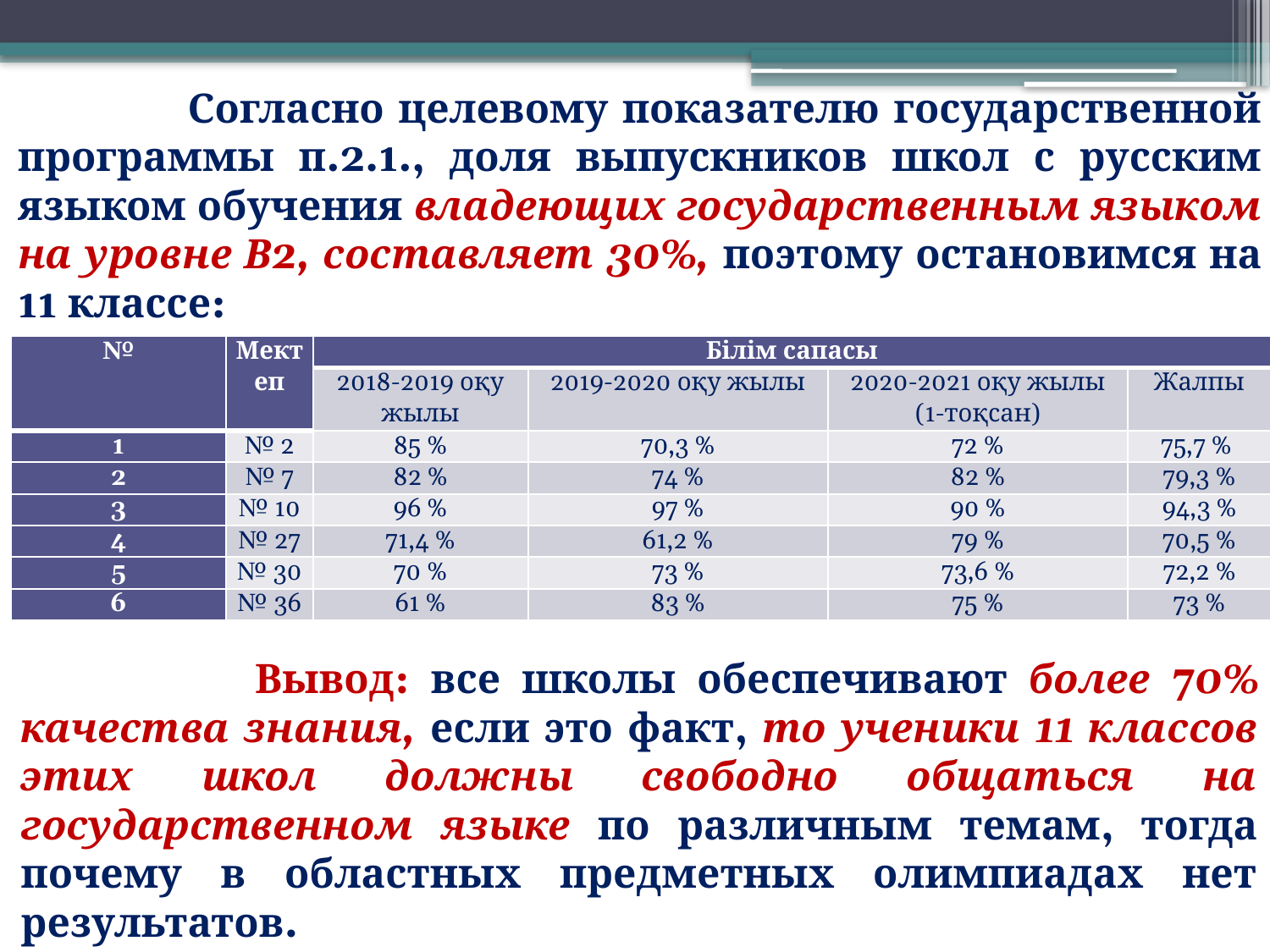

Согласно целевому показателю государственной программы п.2.1., доля выпускников школ с русским языком обучения владеющих государственным языком на уровне В2, составляет 30%, поэтому остановимся на 11 классе:

| № | Мектеп | Білім сапасы |  |  |  |
| --- | --- | --- | --- | --- | --- |
|  |  | 2018-2019 оқу жылы | 2019-2020 оқу жылы | 2020-2021 оқу жылы (1-тоқсан) | Жалпы |
| 1 | № 2 | 85 % | 70,3 % | 72 % | 75,7 % |
| 2 | № 7 | 82 % | 74 % | 82 % | 79,3 % |
| 3 | № 10 | 96 % | 97 % | 90 % | 94,3 % |
| 4 | № 27 | 71,4 % | 61,2 % | 79 % | 70,5 % |
| 5 | № 30 | 70 % | 73 % | 73,6 % | 72,2 % |
| 6 | № 36 | 61 % | 83 % | 75 % | 73 % |
           Вывод: все школы обеспечивают более 70% качества знания, если это факт, то ученики 11 классов этих школ должны свободно общаться на государственном языке по различным темам, тогда почему в областных предметных олимпиадах нет результатов.